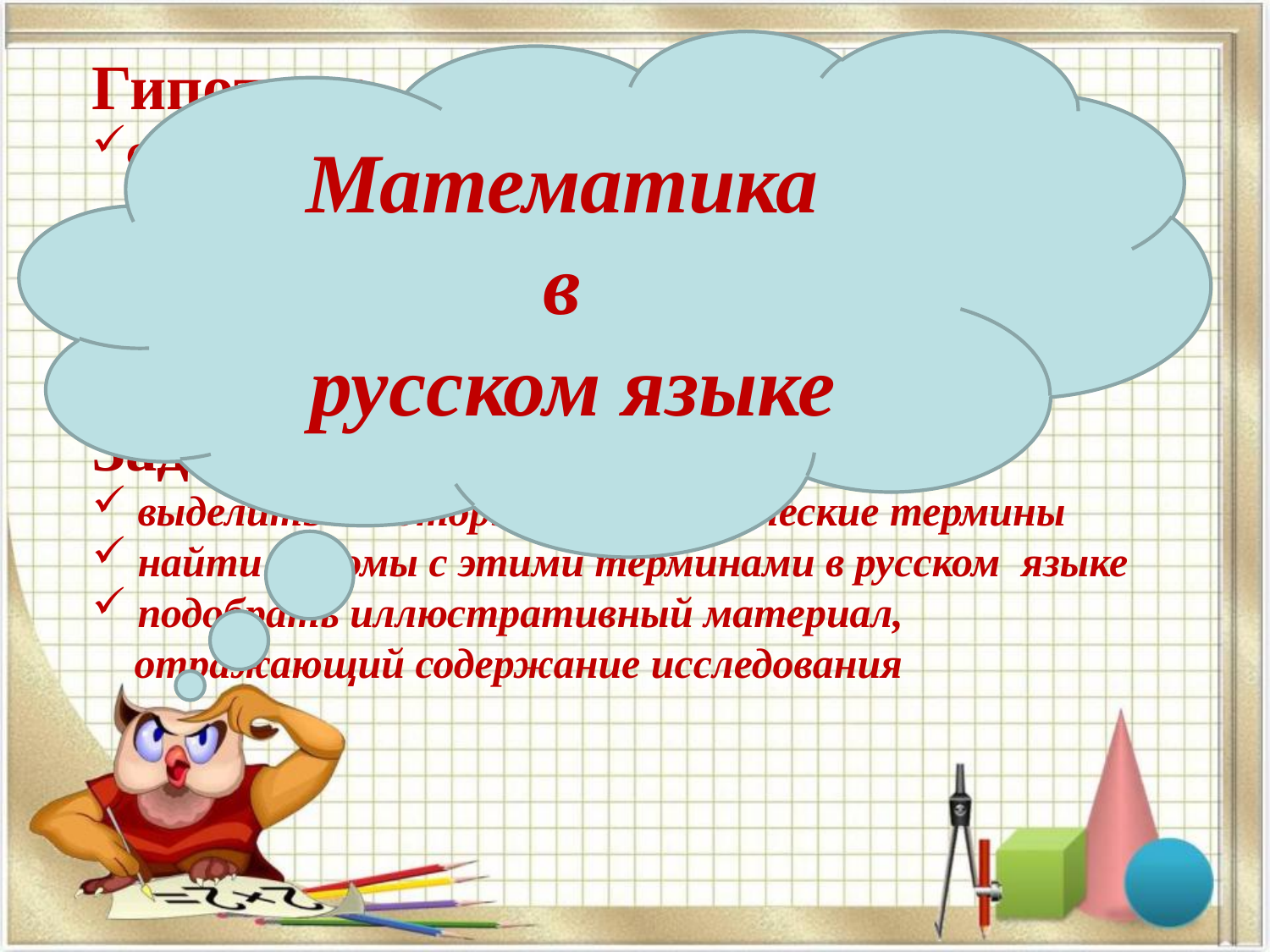

Математика
в
русском языке
Гипотеза:
существует влияние математических знаний на
    развитие русского языка, языковой культуры
# Цель исследования:
раскрыть взаимосвязь между математикой и русским
   языком
Задача:
 выделить некоторые математические термины
 найти идиомы с этими терминами в русском  языке
 подобрать иллюстративный материал,
    отражающий содержание исследования